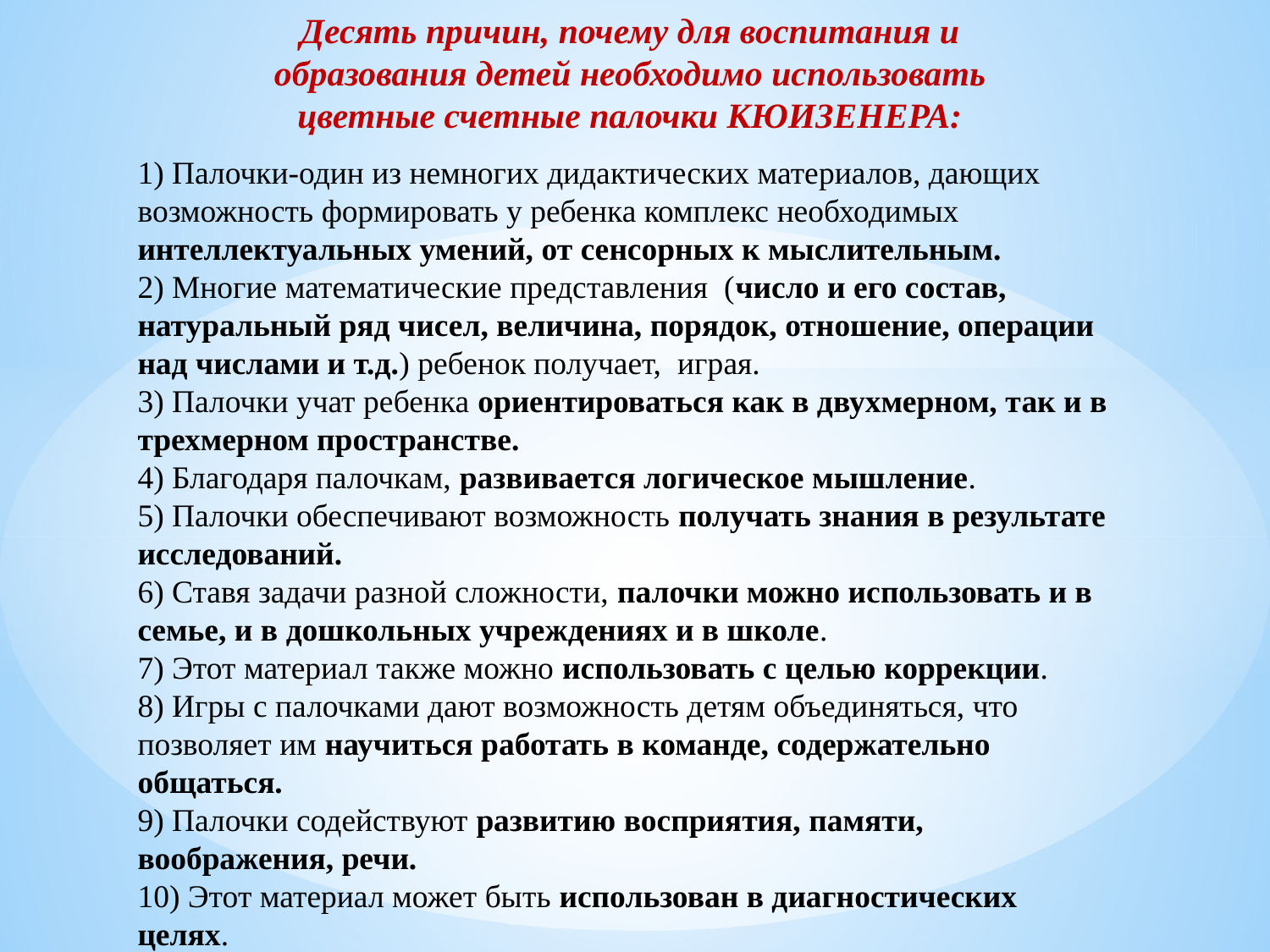

Десять причин, почему для воспитания и образования детей необходимо использовать цветные счетные палочки КЮИЗЕНЕРА:
# 1) Палочки-один из немногих дидактических материалов, дающих возможность формировать у ребенка комплекс необходимых интеллектуальных умений, от сенсорных к мыслительным. 2) Многие математические представления  (число и его состав, натуральный ряд чисел, величина, порядок, отношение, операции над числами и т.д.) ребенок получает,  играя. 3) Палочки учат ребенка ориентироваться как в двухмерном, так и в трехмерном пространстве. 4) Благодаря палочкам, развивается логическое мышление. 5) Палочки обеспечивают возможность получать знания в результате исследований. 6) Ставя задачи разной сложности, палочки можно использовать и в семье, и в дошкольных учреждениях и в школе. 7) Этот материал также можно использовать с целью коррекции. 8) Игры с палочками дают возможность детям объединяться, что позволяет им научиться работать в команде, содержательно общаться. 9) Палочки содействуют развитию восприятия, памяти, воображения, речи. 10) Этот материал может быть использован в диагностических целях.